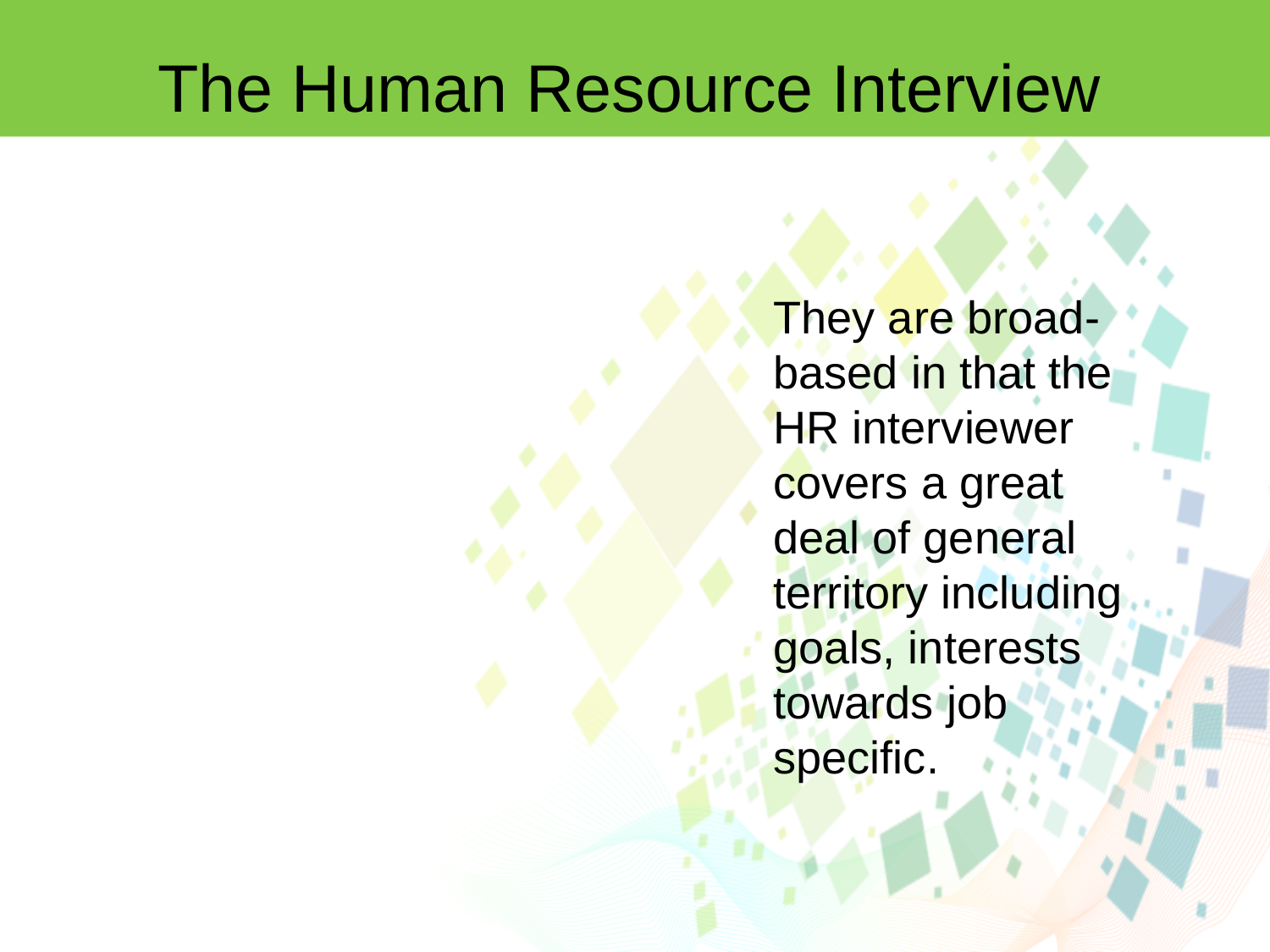

The Human Resource Interview
They are broad-based in that the HR interviewer covers a great deal of general
territory including goals, interests towards job specific.